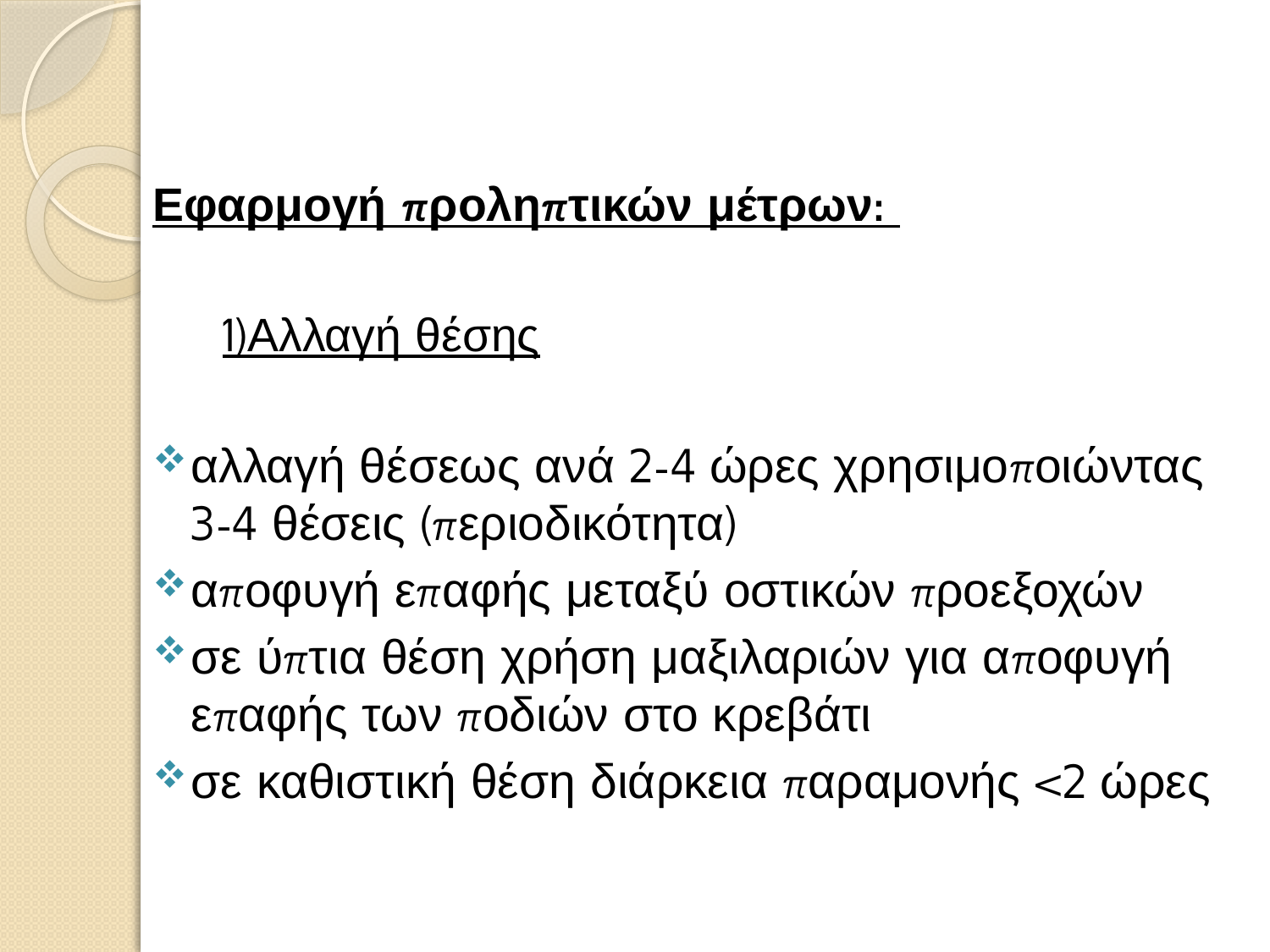

#
Εφαρμογή προληπτικών μέτρων:

     1)Αλλαγή θέσης

αλλαγή θέσεως ανά 2-4 ώρες χρησιμοποιώντας 3-4 θέσεις (περιοδικότητα)
αποφυγή επαφής μεταξύ οστικών προεξοχών
σε ύπτια θέση χρήση μαξιλαριών για αποφυγή επαφής των ποδιών στο κρεβάτι
σε καθιστική θέση διάρκεια παραμονής <2 ώρες